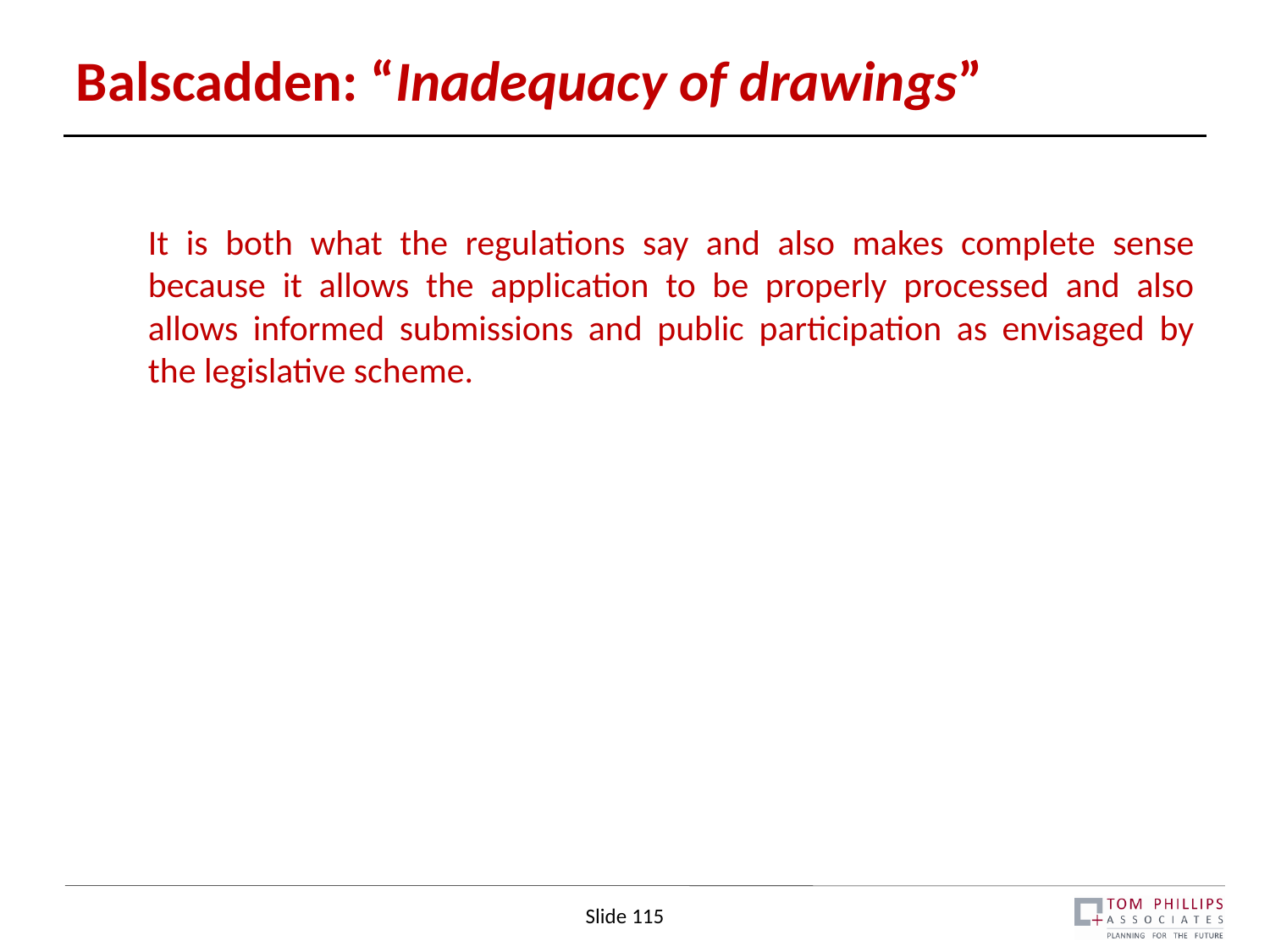

# Balscadden: “Inadequacy of drawings”
It is both what the regulations say and also makes complete sense because it allows the application to be properly processed and also allows informed submissions and public participation as envisaged by the legislative scheme.